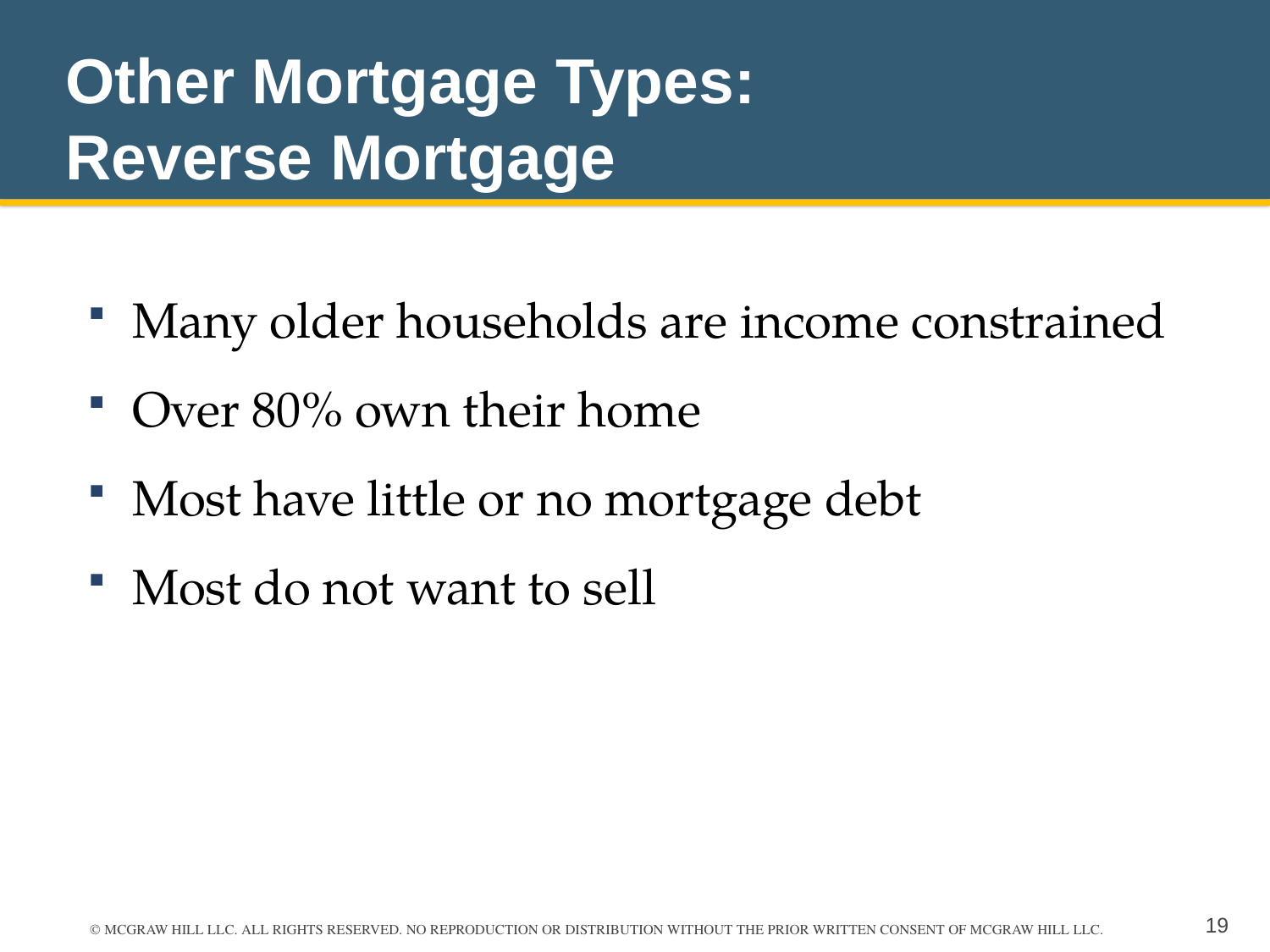

# Other Mortgage Types: Reverse Mortgage
Many older households are income constrained
Over 80% own their home
Most have little or no mortgage debt
Most do not want to sell
© MCGRAW HILL LLC. ALL RIGHTS RESERVED. NO REPRODUCTION OR DISTRIBUTION WITHOUT THE PRIOR WRITTEN CONSENT OF MCGRAW HILL LLC.
19